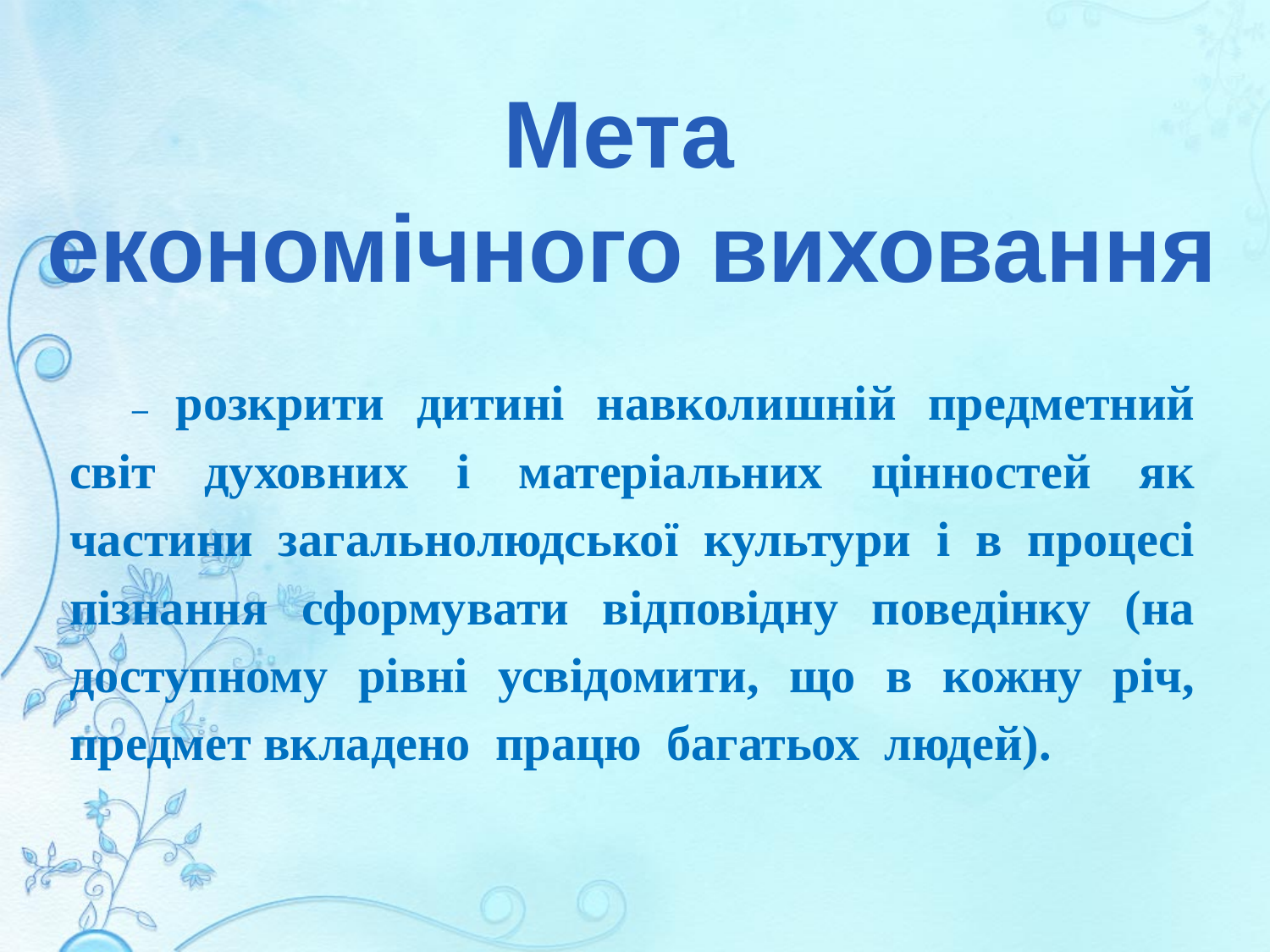

Мета
економічного виховання
– розкрити дитині навколишній предметний світ духовних і матеріальних цінностей як частини загальнолюдської культури і в процесі пізнання сформувати відповідну поведінку (на доступному рівні усвідомити, що в кожну річ, предмет вкладено  працю  багатьох  людей).